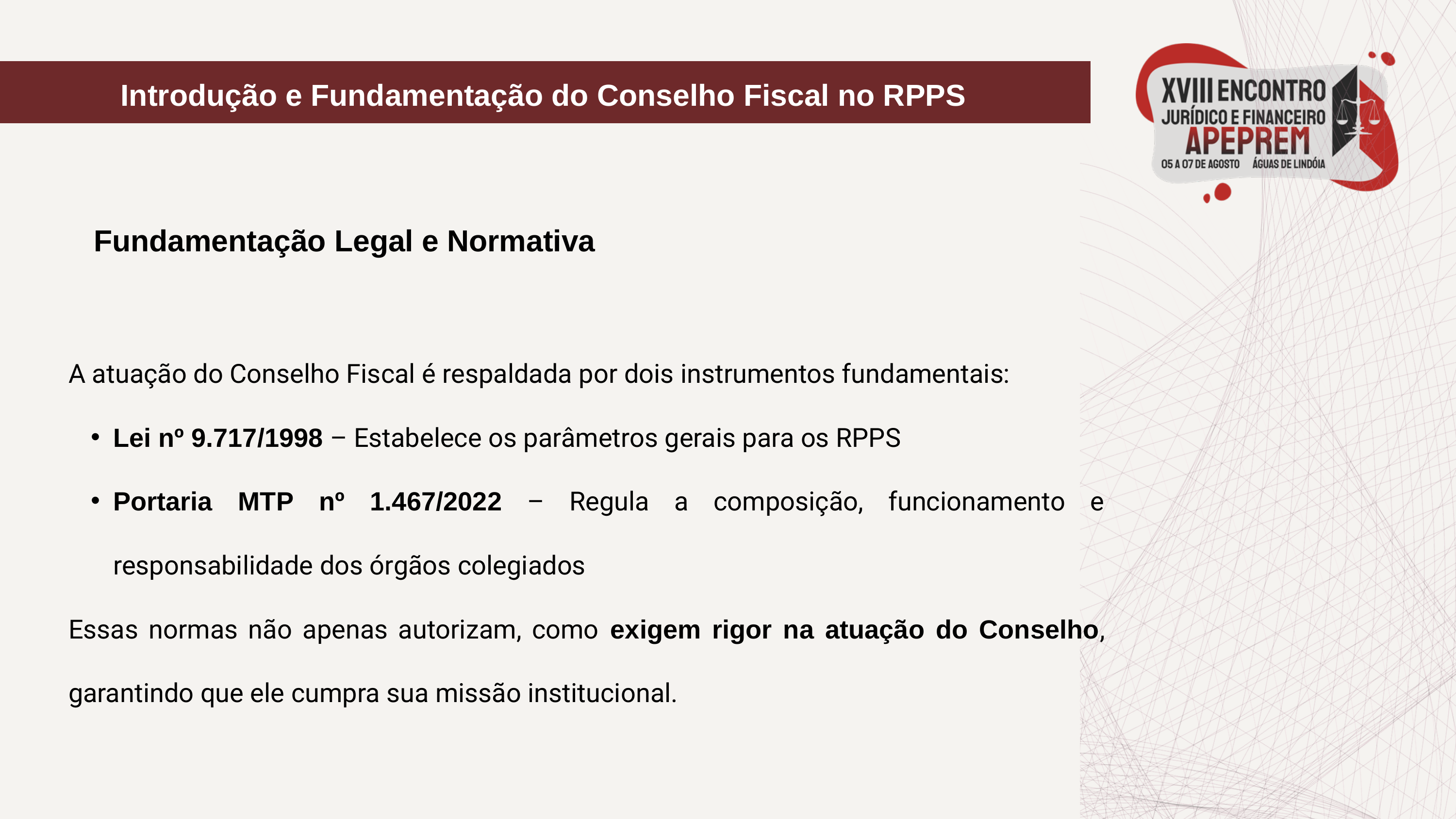

Introdução e Fundamentação do Conselho Fiscal no RPPS
Fundamentação Legal e Normativa
A atuação do Conselho Fiscal é respaldada por dois instrumentos fundamentais:
Lei nº 9.717/1998 – Estabelece os parâmetros gerais para os RPPS
Portaria MTP nº 1.467/2022 – Regula a composição, funcionamento e responsabilidade dos órgãos colegiados
Essas normas não apenas autorizam, como exigem rigor na atuação do Conselho, garantindo que ele cumpra sua missão institucional.